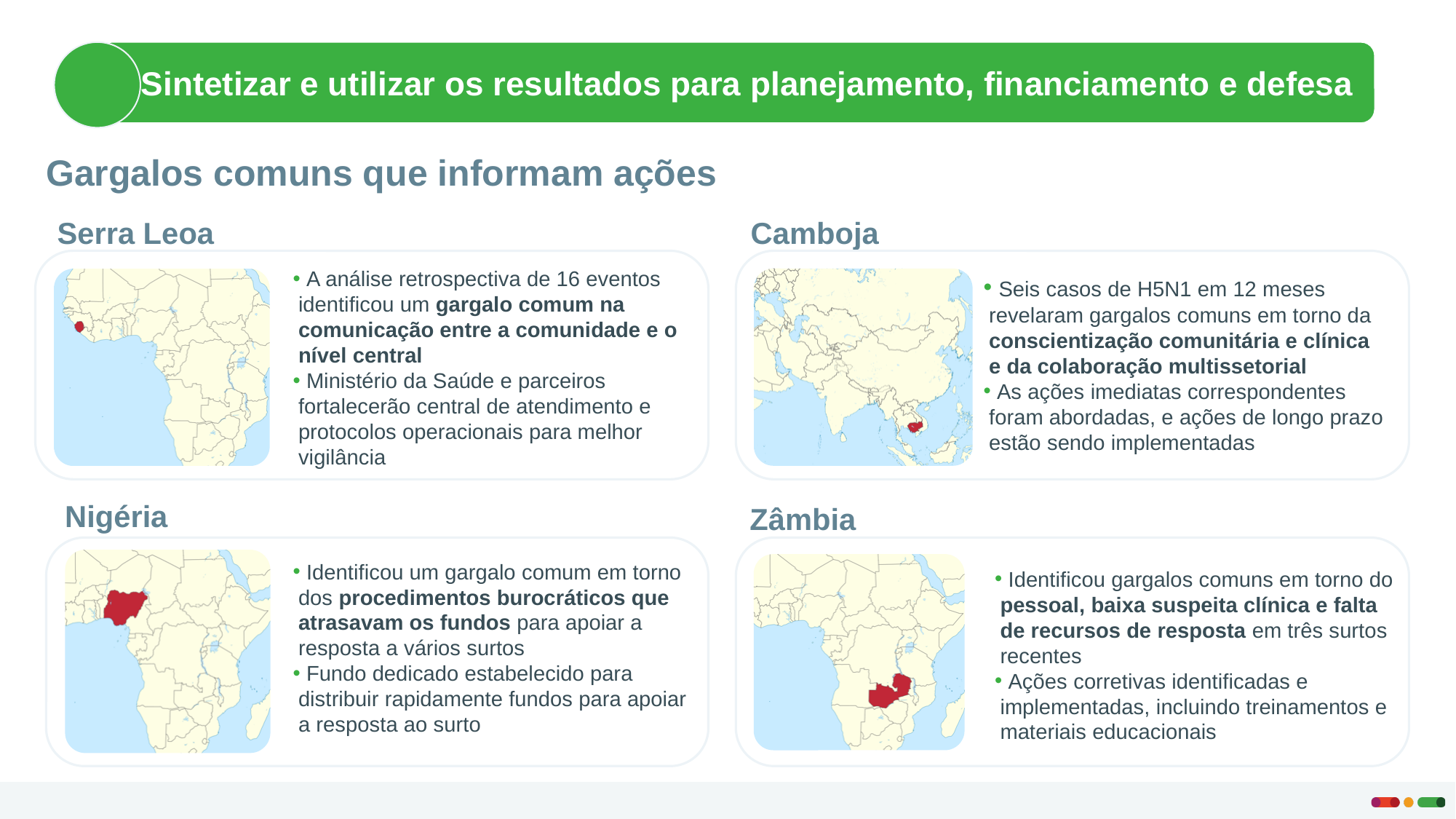

Sintetizar e utilizar os resultados para planejamento, financiamento e defesa
# Gargalos comuns que informam ações
Serra Leoa

Camboja

 A análise retrospectiva de 16 eventos identificou um gargalo comum na comunicação entre a comunidade e o nível central
 Ministério da Saúde e parceiros fortalecerão central de atendimento e protocolos operacionais para melhor vigilância

 Seis casos de H5N1 em 12 meses revelaram gargalos comuns em torno da conscientização comunitária e clínica e da colaboração multissetorial
 As ações imediatas correspondentes foram abordadas, e ações de longo prazo estão sendo implementadas

Nigéria
Zâmbia

 Identificou um gargalo comum em torno dos procedimentos burocráticos que atrasavam os fundos para apoiar a resposta a vários surtos
 Fundo dedicado estabelecido para distribuir rapidamente fundos para apoiar a resposta ao surto
 Identificou gargalos comuns em torno do pessoal, baixa suspeita clínica e falta de recursos de resposta em três surtos recentes
 Ações corretivas identificadas e implementadas, incluindo treinamentos e materiais educacionais